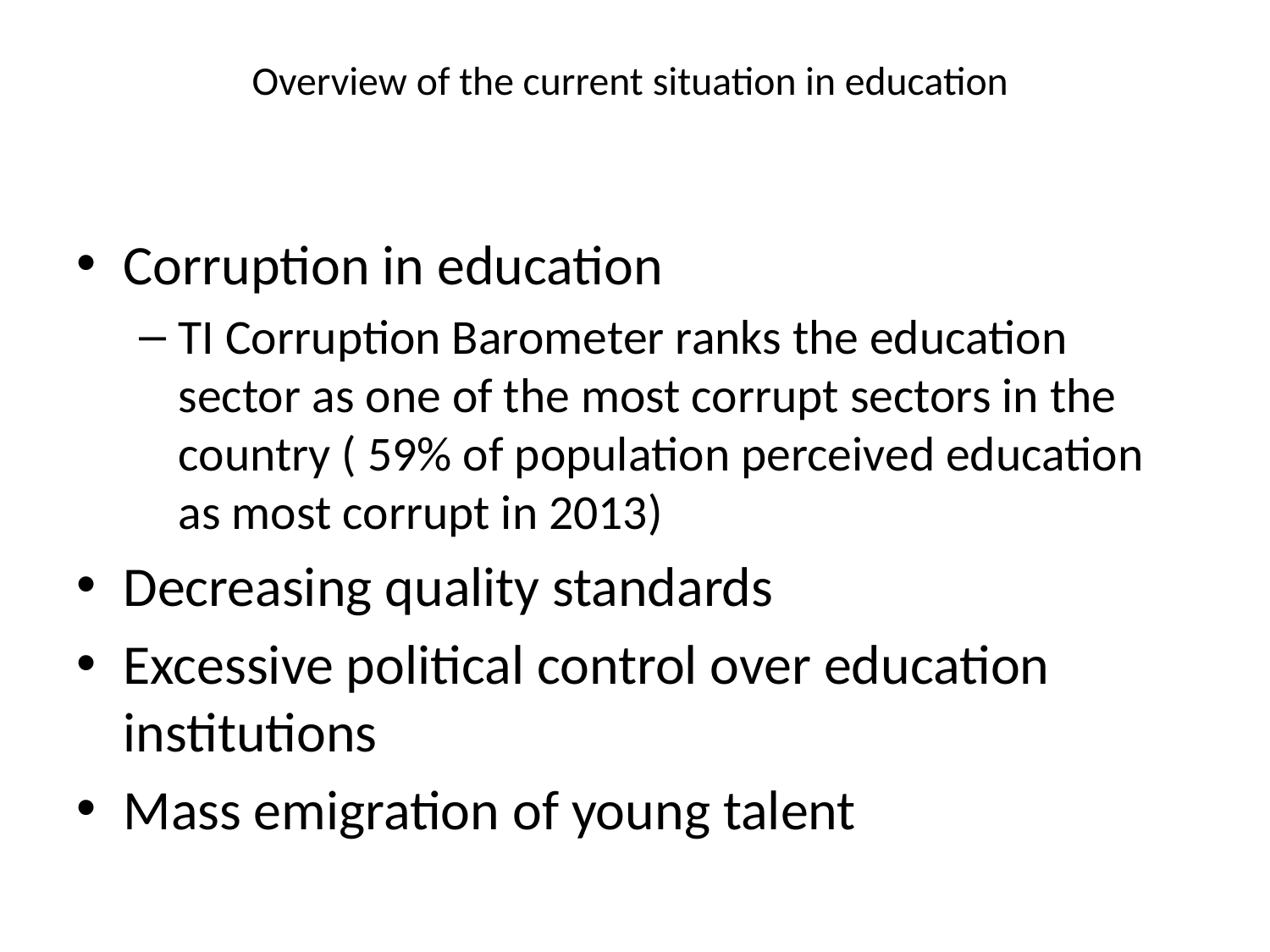

# Overview of the current situation in education
Corruption in education
TI Corruption Barometer ranks the education sector as one of the most corrupt sectors in the country ( 59% of population perceived education as most corrupt in 2013)
Decreasing quality standards
Excessive political control over education institutions
Mass emigration of young talent